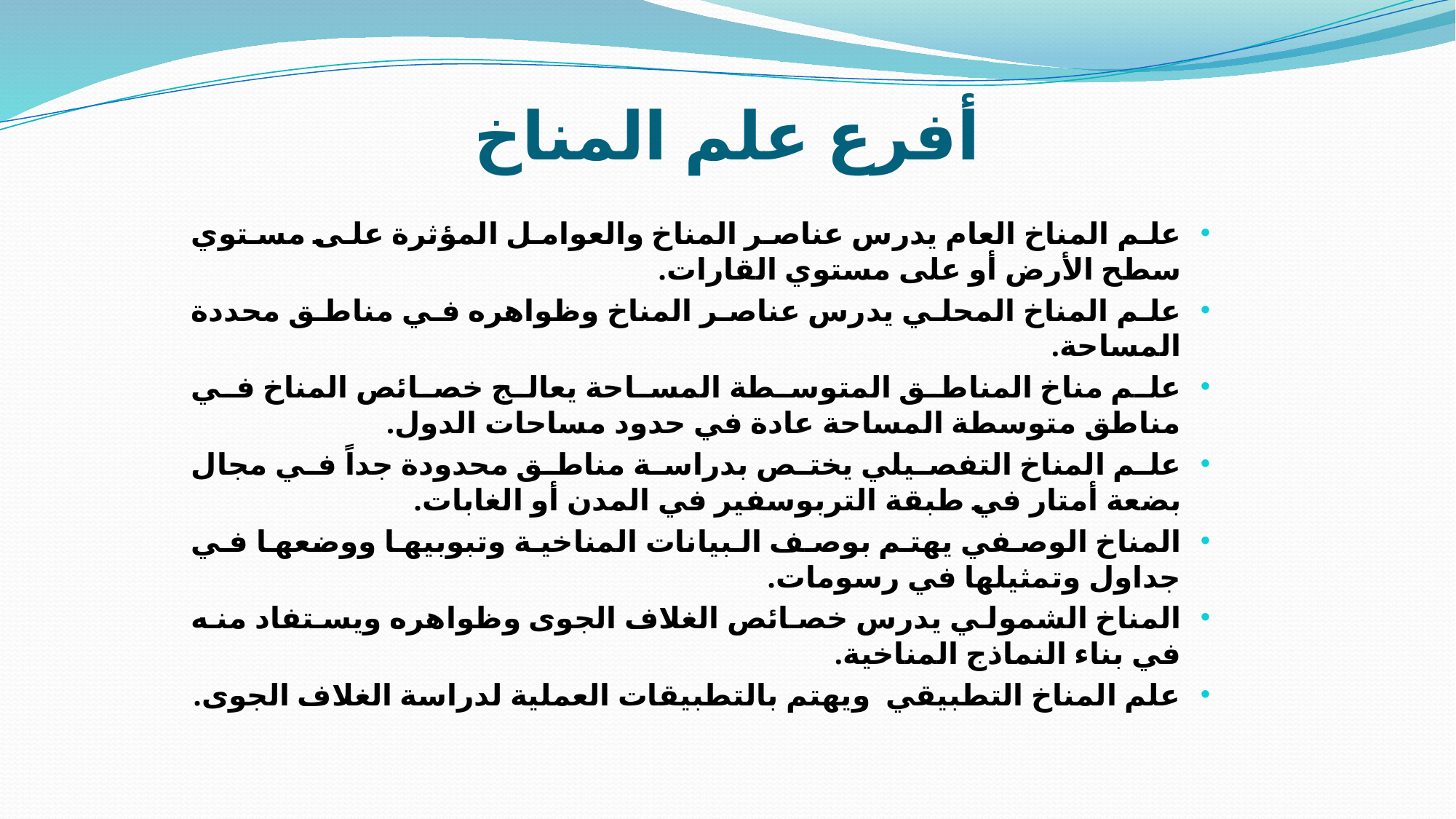

# أفرع علم المناخ
علم المناخ العام يدرس عناصر المناخ والعوامل المؤثرة على مستوي سطح الأرض أو على مستوي القارات.
علم المناخ المحلي يدرس عناصر المناخ وظواهره في مناطق محددة المساحة.
علم مناخ المناطق المتوسطة المساحة يعالج خصائص المناخ في مناطق متوسطة المساحة عادة في حدود مساحات الدول.
علم المناخ التفصيلي يختص بدراسة مناطق محدودة جداً في مجال بضعة أمتار في طبقة التربوسفير في المدن أو الغابات.
المناخ الوصفي يهتم بوصف البيانات المناخية وتبوبيها ووضعها في جداول وتمثيلها في رسومات.
المناخ الشمولي يدرس خصائص الغلاف الجوى وظواهره ويستفاد منه في بناء النماذج المناخية.
علم المناخ التطبيقي  ويهتم بالتطبيقات العملية لدراسة الغلاف الجوى.